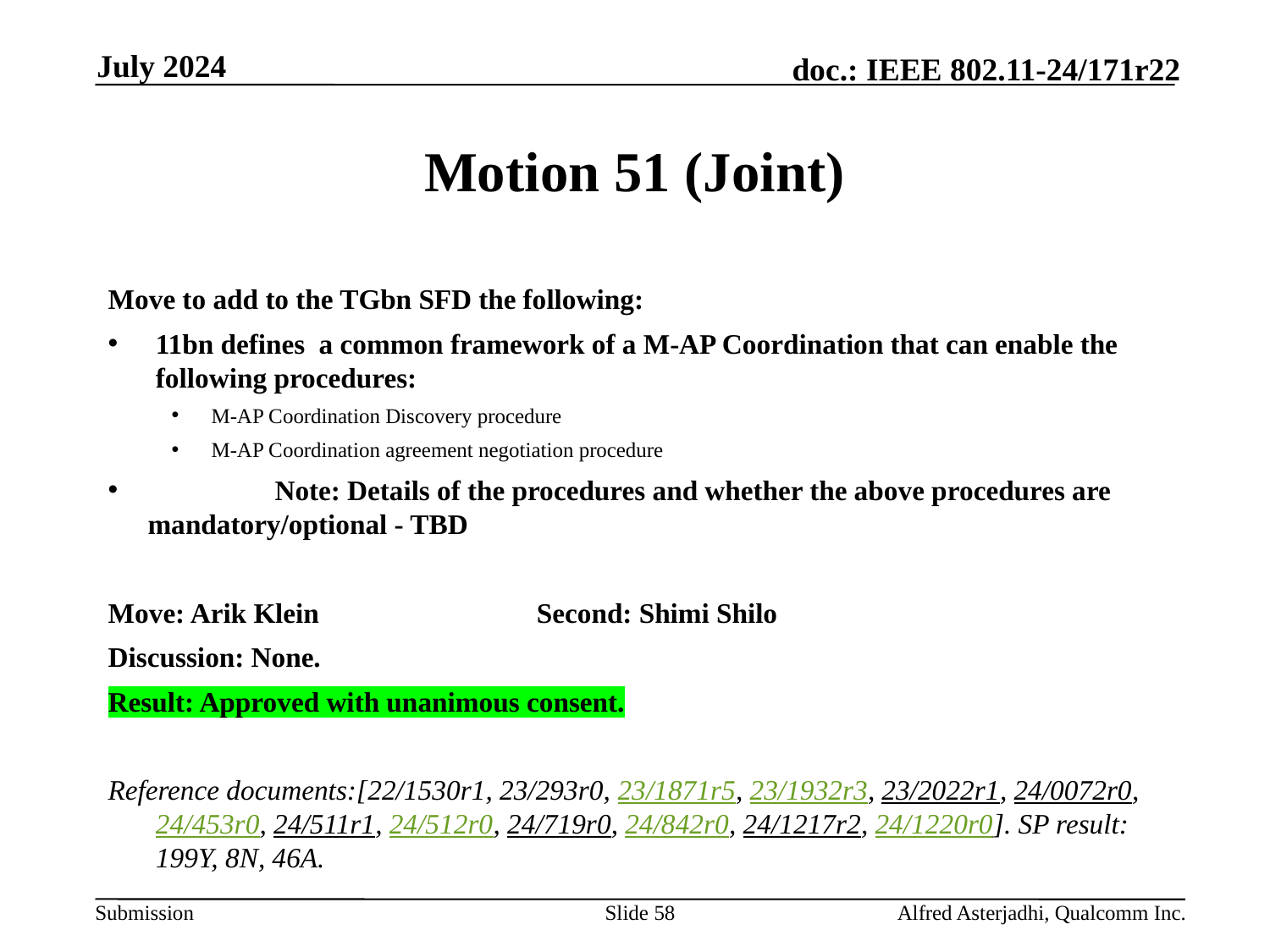

July 2024
# Motion 51 (Joint)
Move to add to the TGbn SFD the following:
11bn defines  a common framework of a M-AP Coordination that can enable the following procedures:
M-AP Coordination Discovery procedure
M-AP Coordination agreement negotiation procedure
	Note: Details of the procedures and whether the above procedures are mandatory/optional - TBD

Move: Arik Klein		Second: Shimi Shilo
Discussion: None.
Result: Approved with unanimous consent.

Reference documents:[22/1530r1, 23/293r0, 23/1871r5, 23/1932r3, 23/2022r1, 24/0072r0, 24/453r0, 24/511r1, 24/512r0, 24/719r0, 24/842r0, 24/1217r2, 24/1220r0]. SP result: 199Y, 8N, 46A.

Slide 58
Alfred Asterjadhi, Qualcomm Inc.